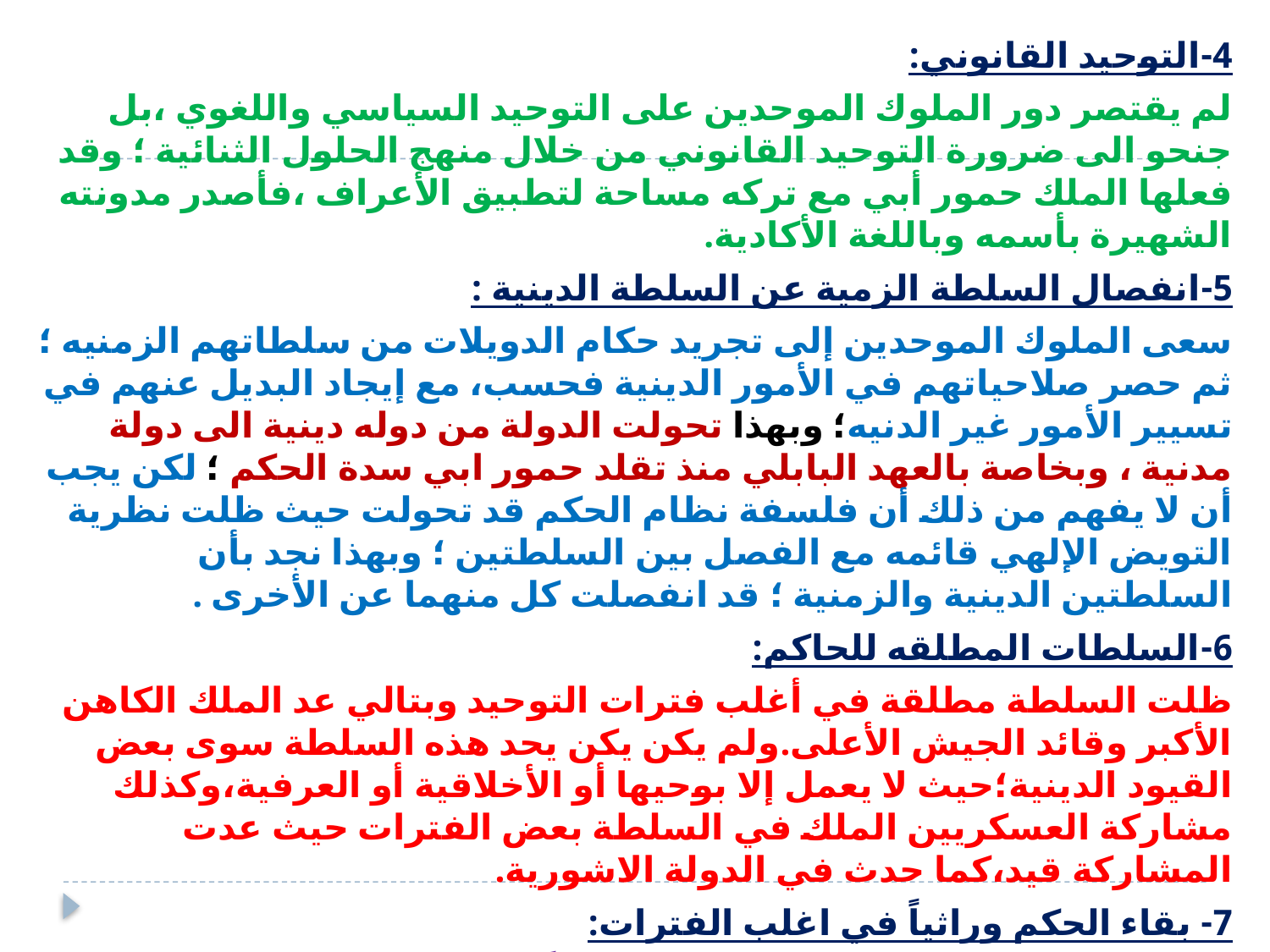

4-التوحيد القانوني:
لم يقتصر دور الملوك الموحدين على التوحيد السياسي واللغوي ،بل جنحو الى ضرورة التوحيد القانوني من خلال منهج الحلول الثنائية ؛ وقد فعلها الملك حمور أبي مع تركه مساحة لتطبيق الأعراف ،فأصدر مدونته الشهيرة بأسمه وباللغة الأكادية.
5-انفصال السلطة الزمية عن السلطة الدينية :
سعى الملوك الموحدين إلى تجريد حكام الدويلات من سلطاتهم الزمنيه ؛ثم حصر صلاحياتهم في الأمور الدينية فحسب، مع إيجاد البديل عنهم في تسيير الأمور غير الدنيه؛ وبهذا تحولت الدولة من دوله دينية الى دولة مدنية ، وبخاصة بالعهد البابلي منذ تقلد حمور ابي سدة الحكم ؛ لكن يجب أن لا يفهم من ذلك أن فلسفة نظام الحكم قد تحولت حيث ظلت نظرية التويض الإلهي قائمه مع الفصل بين السلطتين ؛ وبهذا نجد بأن السلطتين الدينية والزمنية ؛ قد انفصلت كل منهما عن الأخرى .
6-السلطات المطلقه للحاكم:
ظلت السلطة مطلقة في أغلب فترات التوحيد وبتالي عد الملك الكاهن الأكبر وقائد الجيش الأعلى.ولم يكن يكن يحد هذه السلطة سوى بعض القيود الدينية؛حيث لا يعمل إلا بوحيها أو الأخلاقية أو العرفية،وكذلك مشاركة العسكريين الملك في السلطة بعض الفترات حيث عدت المشاركة قيد،كما حدث في الدولة الاشورية.
7- بقاء الحكم وراثياً في اغلب الفترات:
بقي الحكم في ظل الدولة الموحدة وراثياً؛ومع ذلك كان التوريث يغلف في غطاء ديني حيث لايتلقد الملك الجديد إلا بعد اختيار الآلة له ،ثم يعرض الأمر على الشعب  وخاصةً القطاع القوي كالقطاع العسكري ؛وذللك لمبايعته وأداء قسم الولاء له؛مع ذللك لم يكن التوريث فاضحاً لأنه لم يكن يشترط انتقال التاج من الأب إالى الابن ، مع مراعاة أنه يجب أن يكون التوريث لسلالة معينة تصطفيها الآلة.